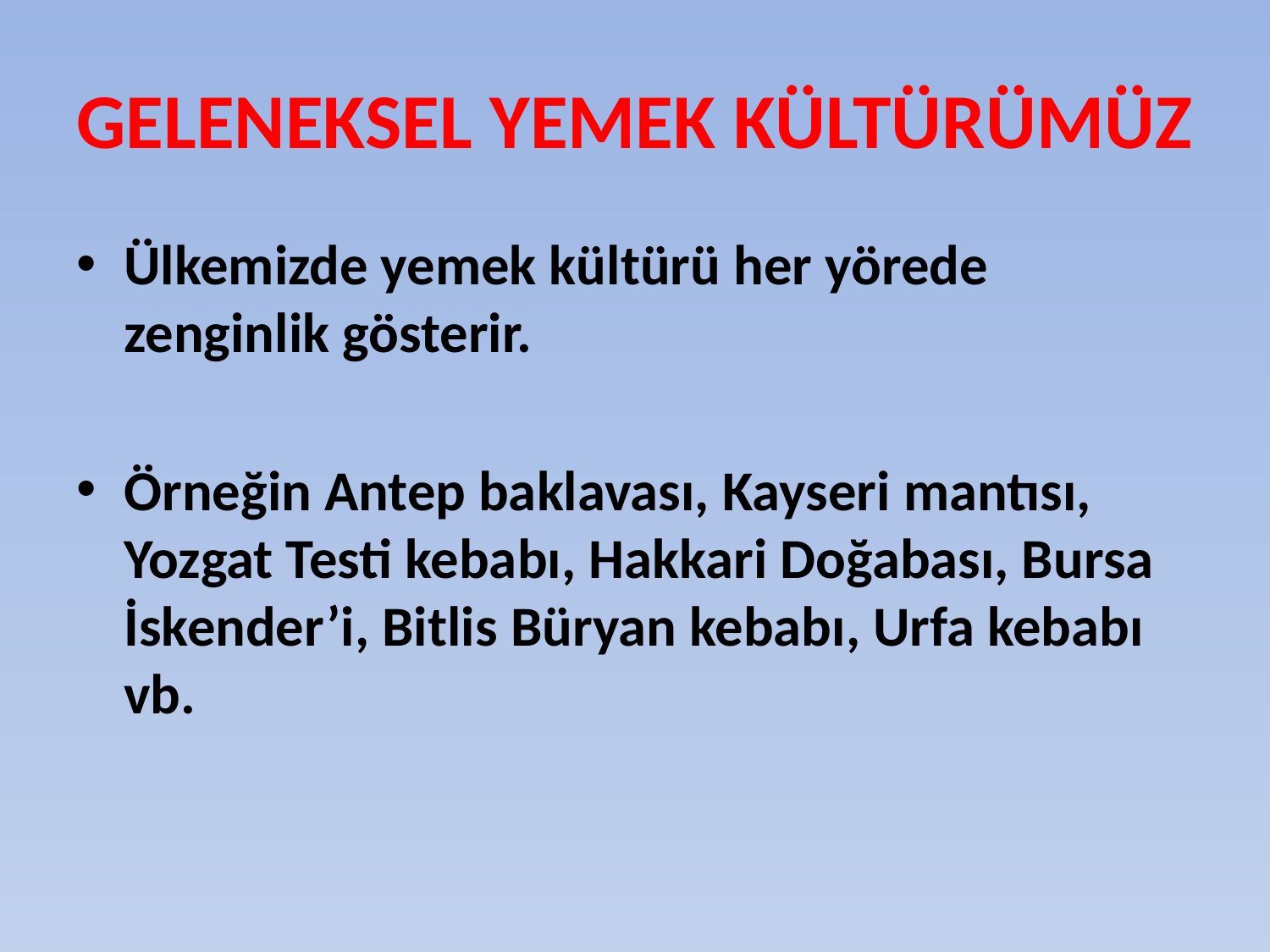

# GELENEKSEL YEMEK KÜLTÜRÜMÜZ
Ülkemizde yemek kültürü her yörede zenginlik gösterir.

Örneğin Antep baklavası, Kayseri mantısı, Yozgat Testi kebabı, Hakkari Doğabası, Bursa İskender’i, Bitlis Büryan kebabı, Urfa kebabı vb.